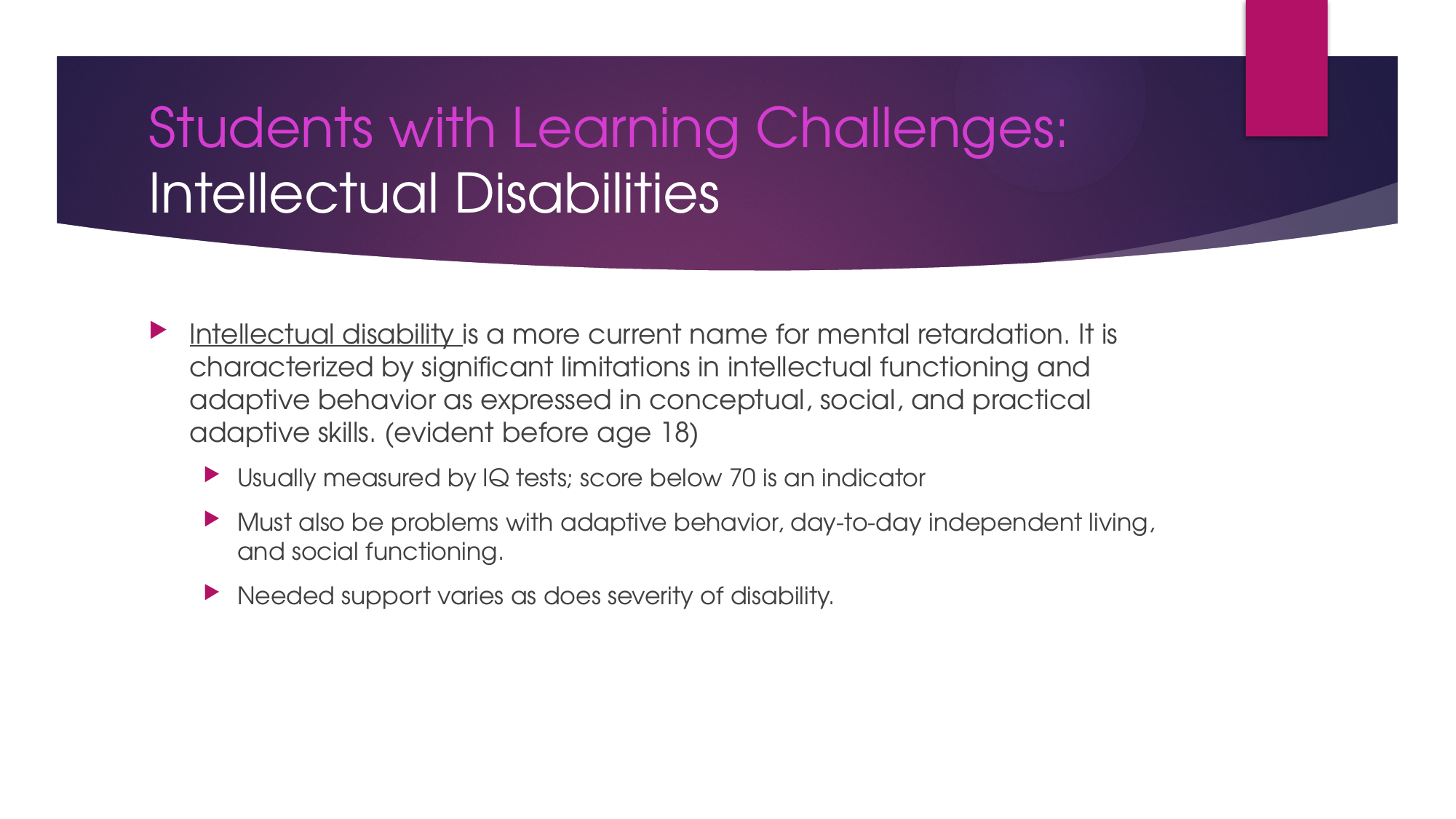

# Students with Learning Challenges: Intellectual Disabilities
Intellectual disability is a more current name for mental retardation. It is characterized by significant limitations in intellectual functioning and adaptive behavior as expressed in conceptual, social, and practical adaptive skills. (evident before age 18)
Usually measured by IQ tests; score below 70 is an indicator
Must also be problems with adaptive behavior, day-to-day independent living, and social functioning.
Needed support varies as does severity of disability.